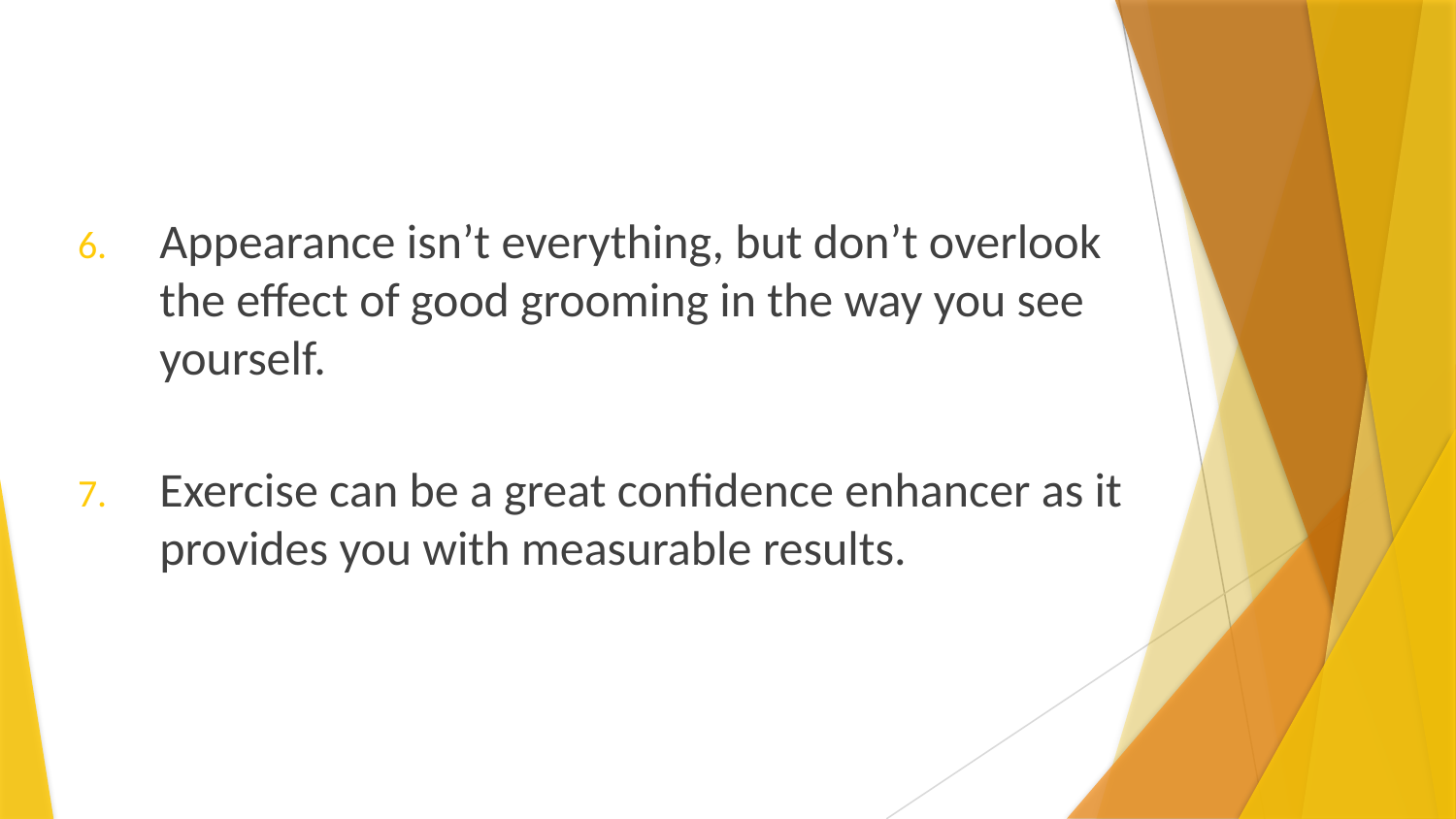

Appearance isn’t everything, but don’t overlook the effect of good grooming in the way you see yourself.
Exercise can be a great confidence enhancer as it provides you with measurable results.